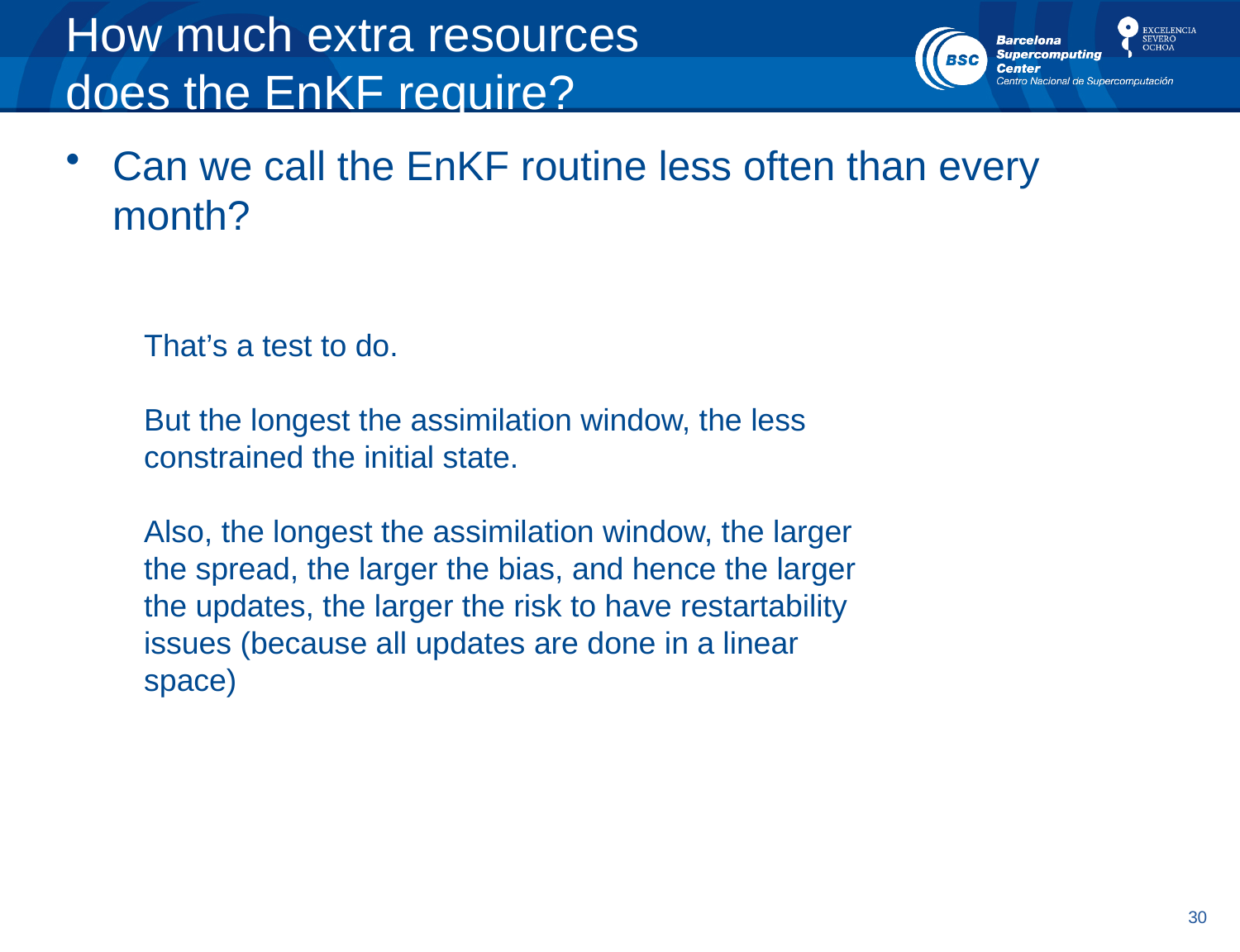

# How much extra resources does the EnKF require?
Can we call the EnKF routine less often than every month?
That’s a test to do.

But the longest the assimilation window, the less constrained the initial state.

Also, the longest the assimilation window, the larger the spread, the larger the bias, and hence the larger the updates, the larger the risk to have restartability issues (because all updates are done in a linear space)